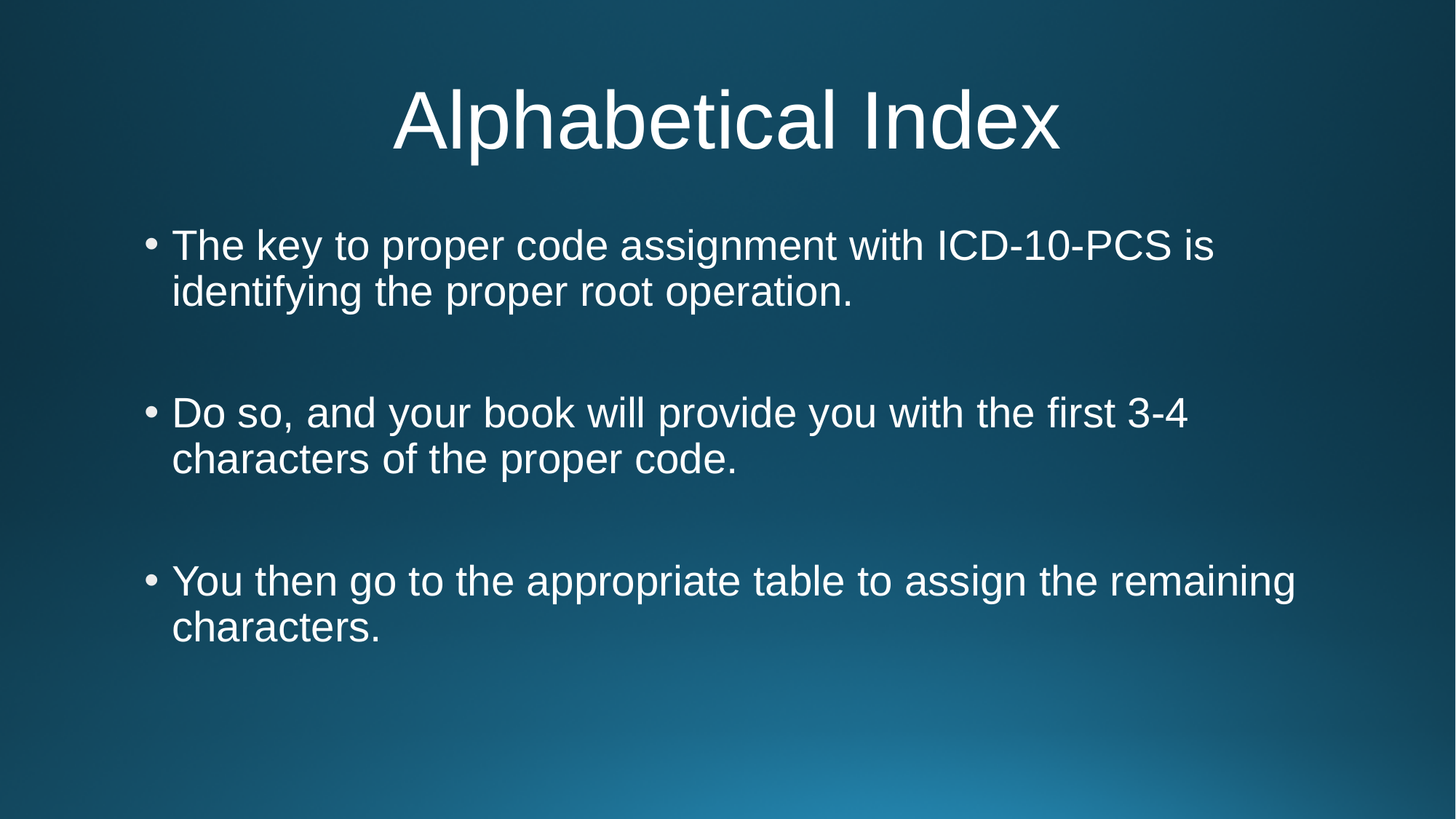

# Alphabetical Index
The key to proper code assignment with ICD-10-PCS is identifying the proper root operation.

Do so, and your book will provide you with the first 3-4 characters of the proper code.

You then go to the appropriate table to assign the remaining characters.